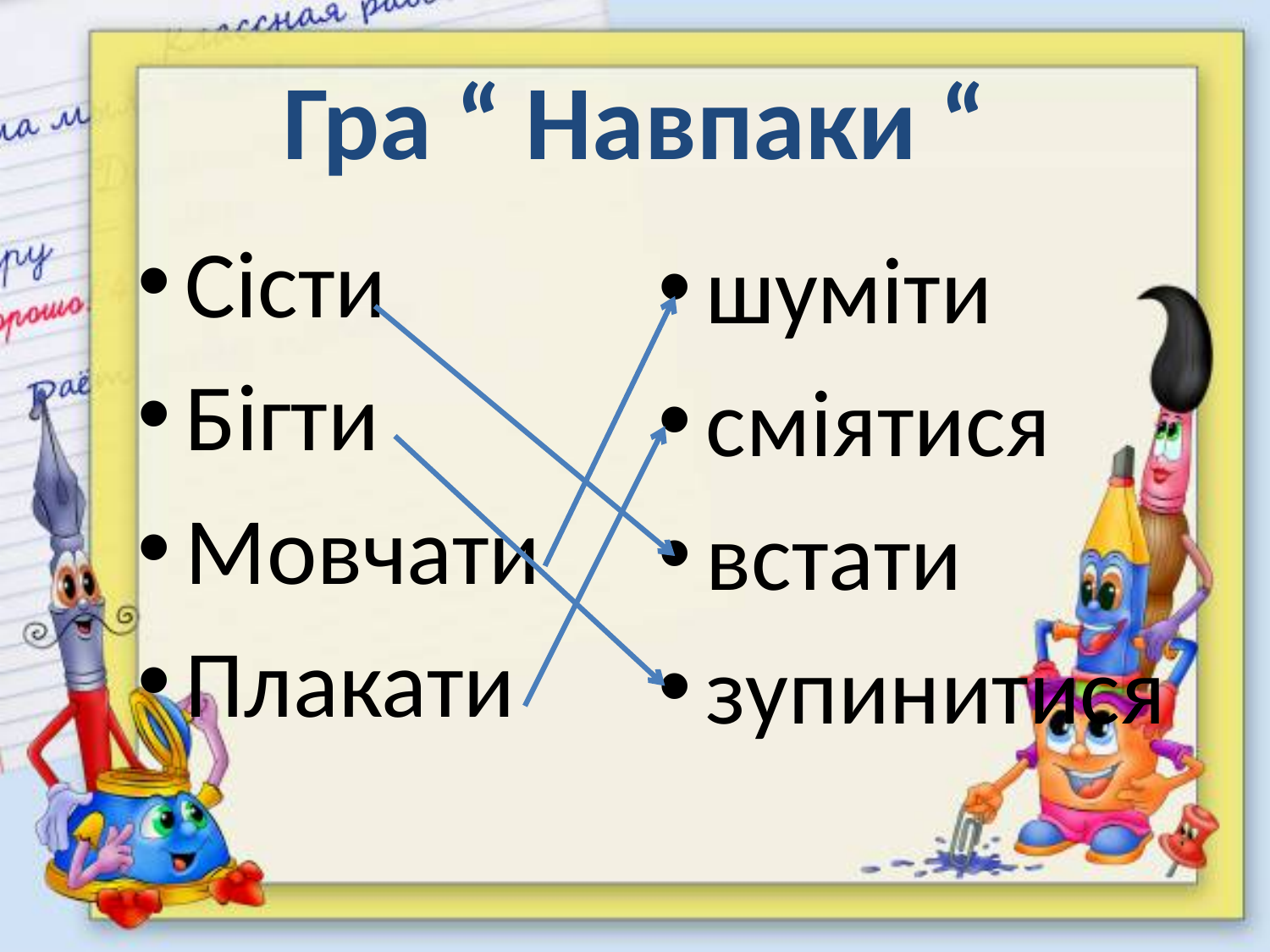

# Гра “ Навпаки “
Сісти
Бігти
Мовчати
Плакати
шуміти
сміятися
встати
зупинитися